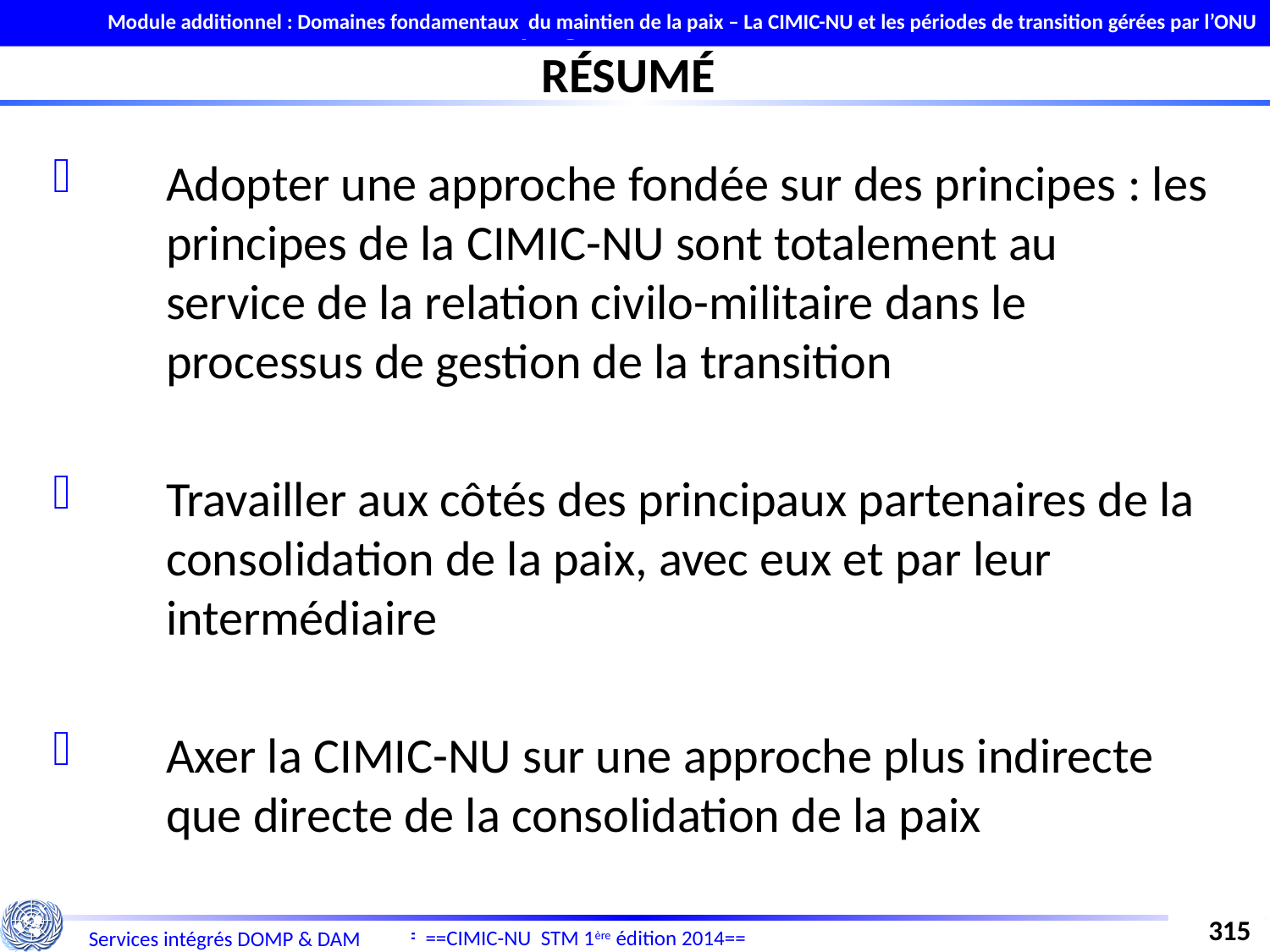

Module additionnel : Domaines fondamentaux  du maintien de la paix – La CIMIC-NU et les périodes de transition gérées par l’ONU
RÉSUMÉ
Adopter une approche fondée sur des principes : les principes de la CIMIC-NU sont totalement au service de la relation civilo-militaire dans le processus de gestion de la transition

Travailler aux côtés des principaux partenaires de la consolidation de la paix, avec eux et par leur intermédiaire

Axer la CIMIC-NU sur une approche plus indirecte que directe de la consolidation de la paix

315
==CIMIC-NU  STM 1ère édition 2014==
Services intégrés DOMP & DAM